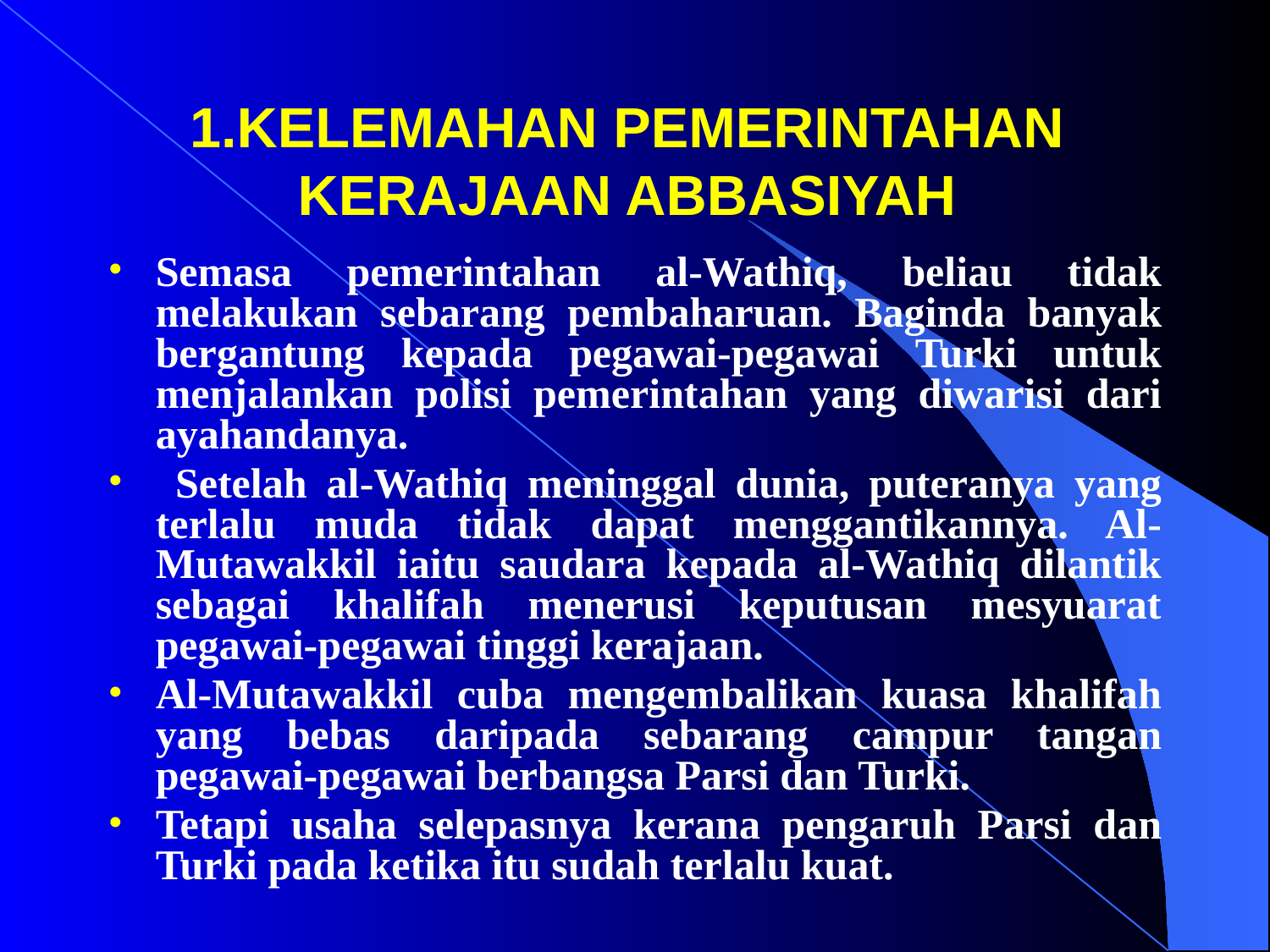

# 1.KELEMAHAN PEMERINTAHAN KERAJAAN ABBASIYAH

Semasa pemerintahan al-Wathiq, beliau tidak melakukan sebarang pembaharuan. Baginda banyak bergantung kepada pegawai-pegawai Turki untuk menjalankan polisi pemerintahan yang diwarisi dari ayahandanya.
 Setelah al-Wathiq meninggal dunia, puteranya yang terlalu muda tidak dapat menggantikannya. Al-Mutawakkil iaitu saudara kepada al-Wathiq dilantik sebagai khalifah menerusi keputusan mesyuarat pegawai-pegawai tinggi kerajaan.
Al-Mutawakkil cuba mengembalikan kuasa khalifah yang bebas daripada sebarang campur tangan pegawai-pegawai berbangsa Parsi dan Turki.
Tetapi usaha selepasnya kerana pengaruh Parsi dan Turki pada ketika itu sudah terlalu kuat.